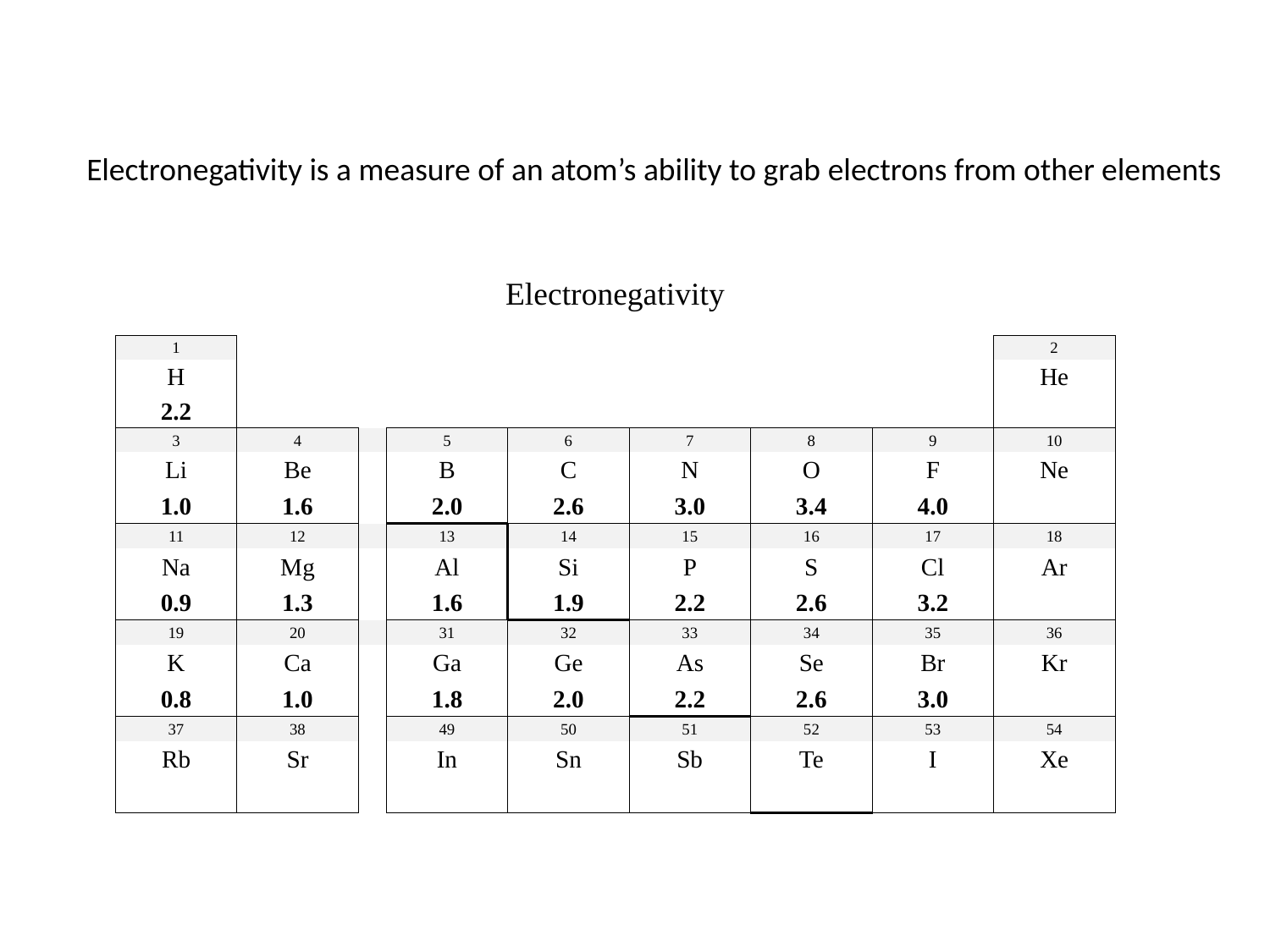

Electronegativity is a measure of an atom’s ability to grab electrons from other elements
| Electronegativity |  |  |  |  |  |  |  |  |
| --- | --- | --- | --- | --- | --- | --- | --- | --- |
|  |  |  |  |  |  |  |  |  |
| 1 |  |  |  |  |  |  |  | 2 |
| H |  |  |  |  |  |  |  | He |
| 2.2 |  |  |  |  |  |  |  |  |
| 3 | 4 |  | 5 | 6 | 7 | 8 | 9 | 10 |
| Li | Be |  | B | C | N | O | F | Ne |
| 1.0 | 1.6 |  | 2.0 | 2.6 | 3.0 | 3.4 | 4.0 |  |
| 11 | 12 |  | 13 | 14 | 15 | 16 | 17 | 18 |
| Na | Mg |  | Al | Si | P | S | Cl | Ar |
| 0.9 | 1.3 |  | 1.6 | 1.9 | 2.2 | 2.6 | 3.2 |  |
| 19 | 20 |  | 31 | 32 | 33 | 34 | 35 | 36 |
| K | Ca |  | Ga | Ge | As | Se | Br | Kr |
| 0.8 | 1.0 |  | 1.8 | 2.0 | 2.2 | 2.6 | 3.0 |  |
| 37 | 38 |  | 49 | 50 | 51 | 52 | 53 | 54 |
| Rb | Sr |  | In | Sn | Sb | Te | I | Xe |
|  |  |  |  |  |  |  |  |  |